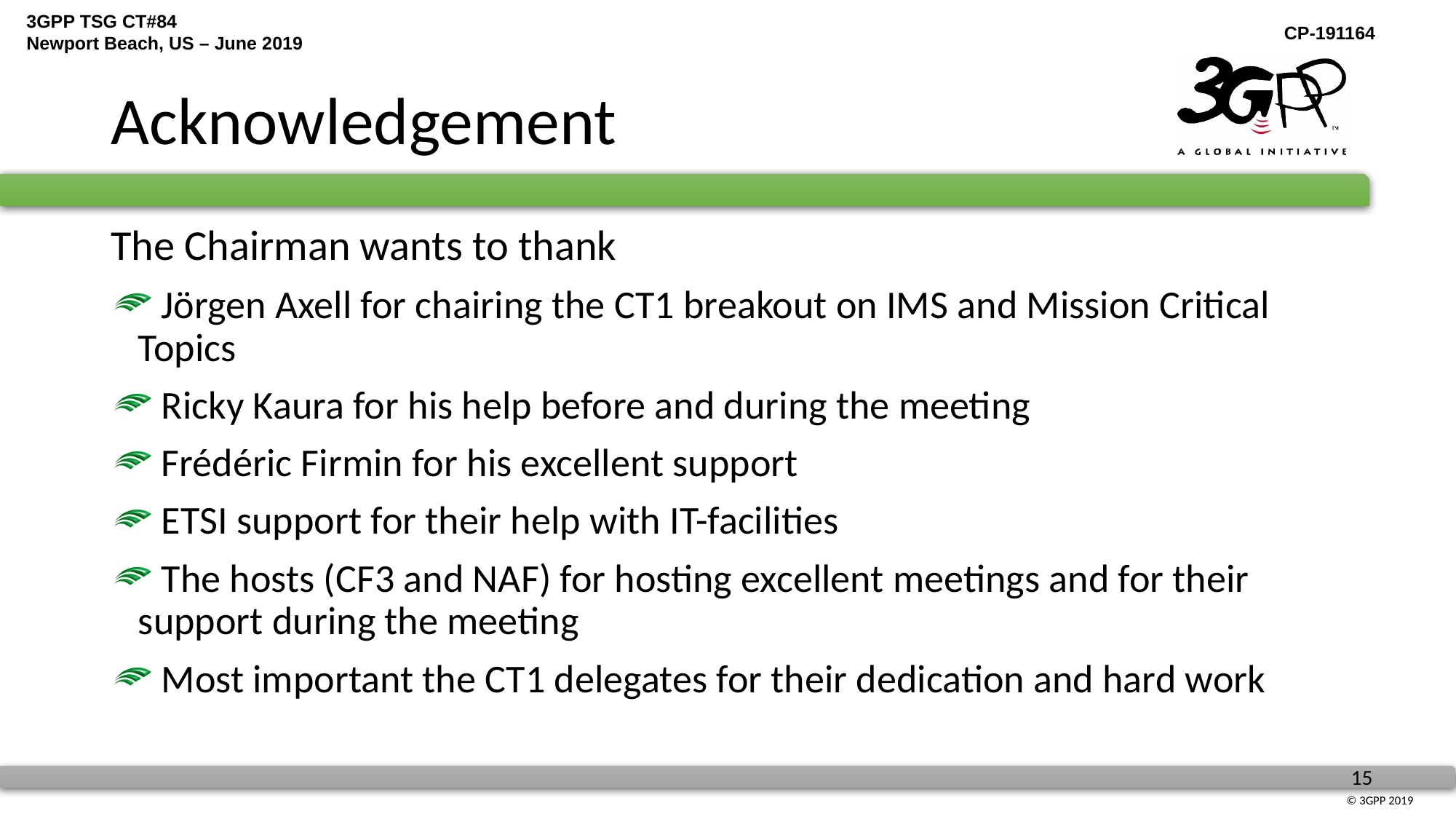

# Acknowledgement
The Chairman wants to thank
 Jörgen Axell for chairing the CT1 breakout on IMS and Mission Critical Topics
 Ricky Kaura for his help before and during the meeting
 Frédéric Firmin for his excellent support
 ETSI support for their help with IT-facilities
 The hosts (CF3 and NAF) for hosting excellent meetings and for their support during the meeting
 Most important the CT1 delegates for their dedication and hard work